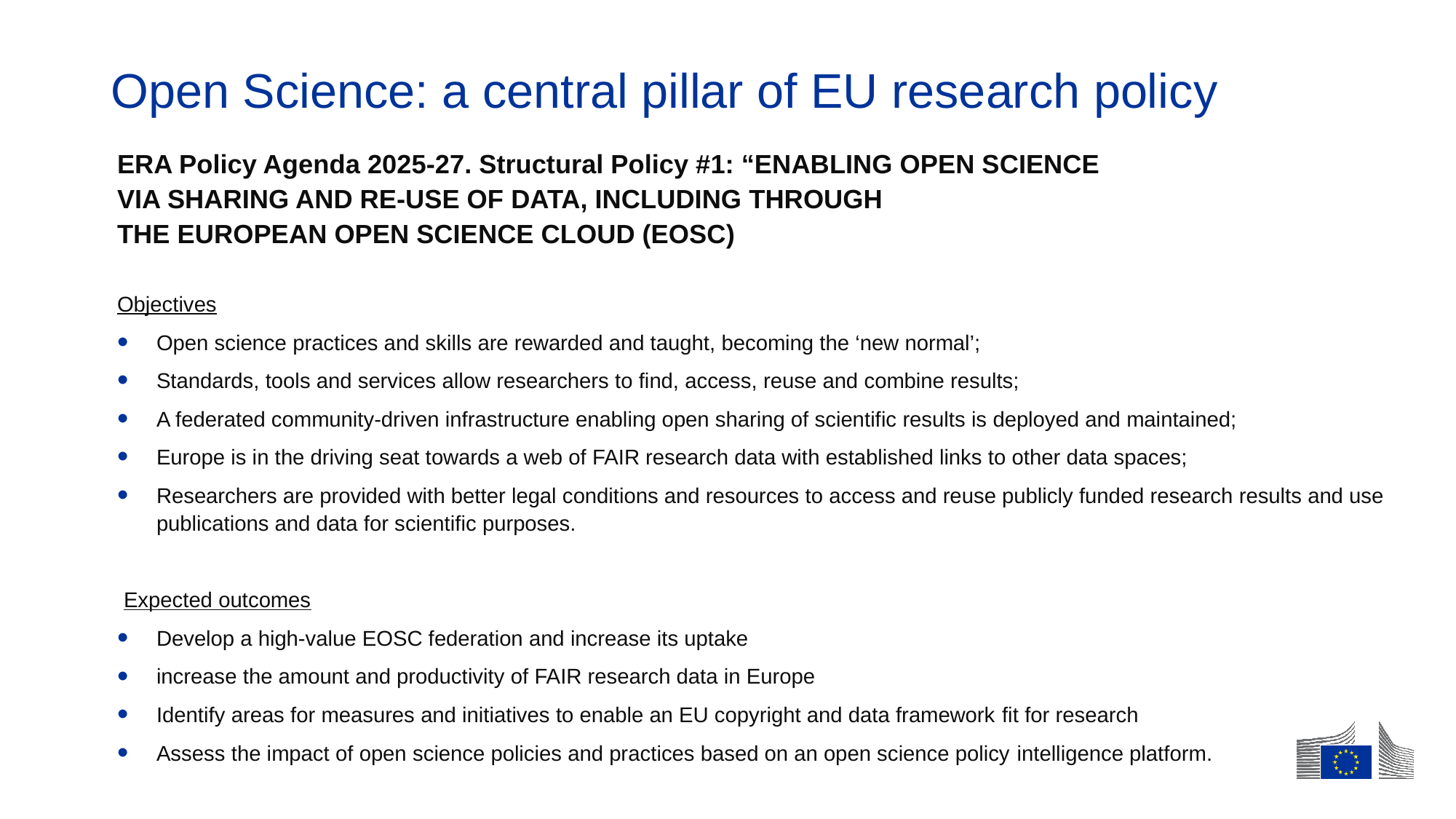

# Open Science: a central pillar of EU research policy
ERA Policy Agenda 2025-27. Structural Policy #1: “ENABLING OPEN SCIENCE
VIA SHARING AND RE-USE OF DATA, INCLUDING THROUGH
THE EUROPEAN OPEN SCIENCE CLOUD (EOSC)

Objectives
Open science practices and skills are rewarded and taught, becoming the ‘new normal’;
Standards, tools and services allow researchers to find, access, reuse and combine results;
A federated community-driven infrastructure enabling open sharing of scientific results is deployed and maintained;
Europe is in the driving seat towards a web of FAIR research data with established links to other data spaces;
Researchers are provided with better legal conditions and resources to access and reuse publicly funded research results and use publications and data for scientific purposes.

Expected outcomes
Develop a high-value EOSC federation and increase its uptake
increase the amount and productivity of FAIR research data in Europe
Identify areas for measures and initiatives to enable an EU copyright and data framework fit for research
Assess the impact of open science policies and practices based on an open science policy intelligence platform.